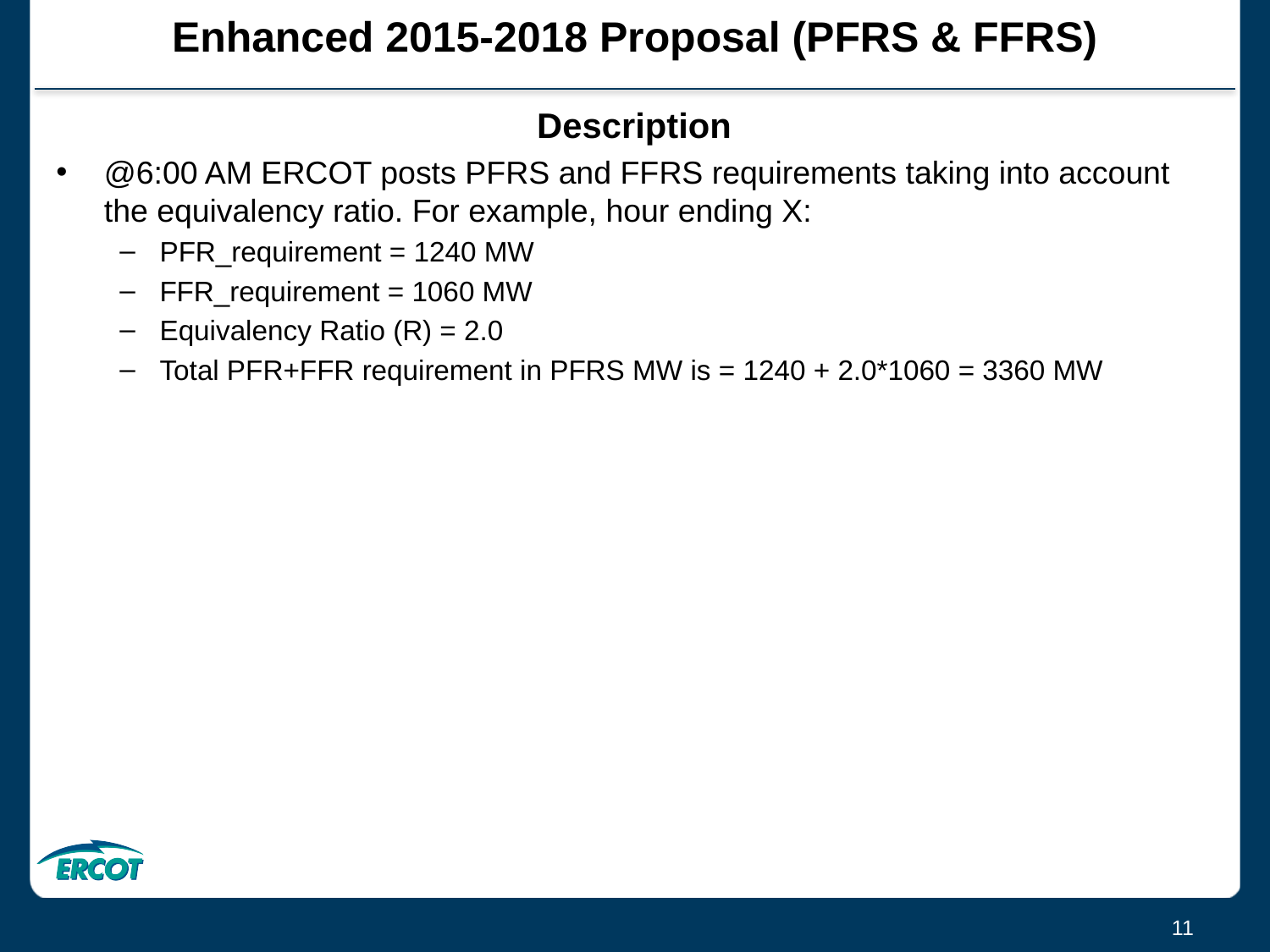

# Enhanced 2015-2018 Proposal (PFRS & FFRS)
Description
@6:00 AM ERCOT posts PFRS and FFRS requirements taking into account the equivalency ratio. For example, hour ending X:
PFR_requirement = 1240 MW
FFR_requirement = 1060 MW
Equivalency Ratio (R) = 2.0
Total PFR+FFR requirement in PFRS MW is = 1240 + 2.0*1060 = 3360 MW

11